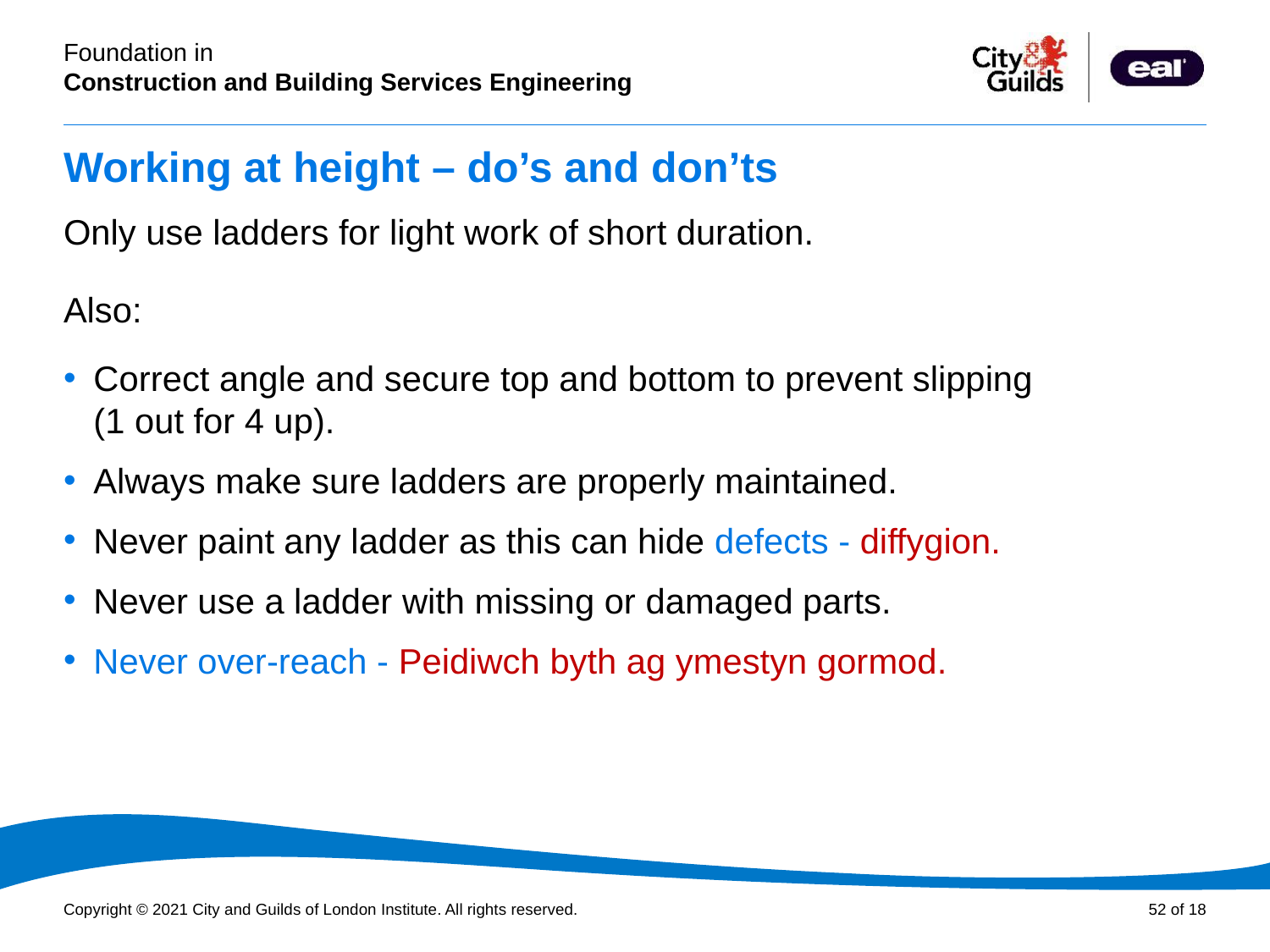

# Working at height – do’s and don’ts
Only use ladders for light work of short duration.
Also:
Correct angle and secure top and bottom to prevent slipping
(1 out for 4 up).
Always make sure ladders are properly maintained.
Never paint any ladder as this can hide defects - diffygion.
Never use a ladder with missing or damaged parts.
Never over-reach - Peidiwch byth ag ymestyn gormod.